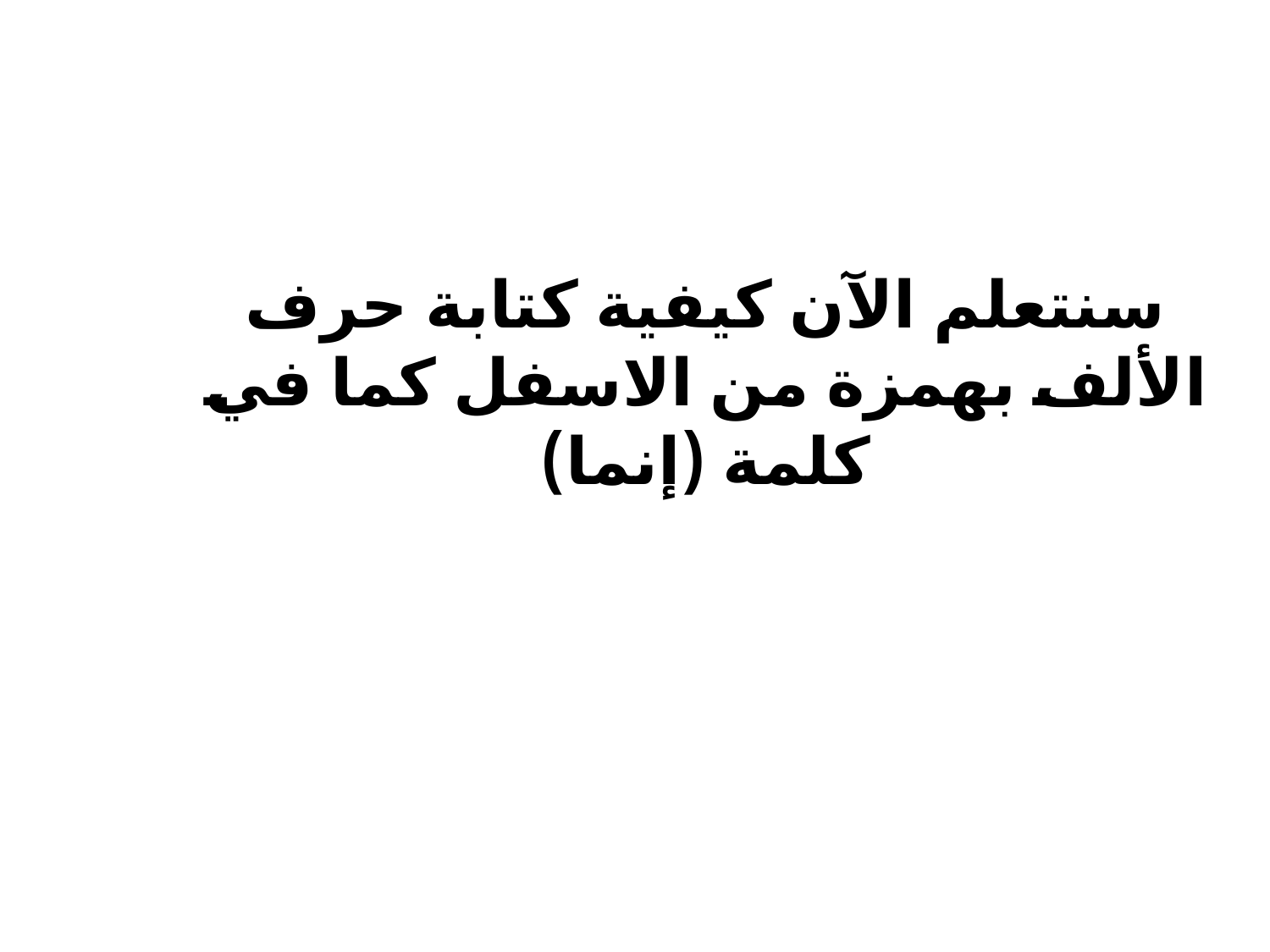

# سنتعلم الآن كيفية كتابة حرف الألف بهمزة من الاسفل كما في كلمة (إنما)